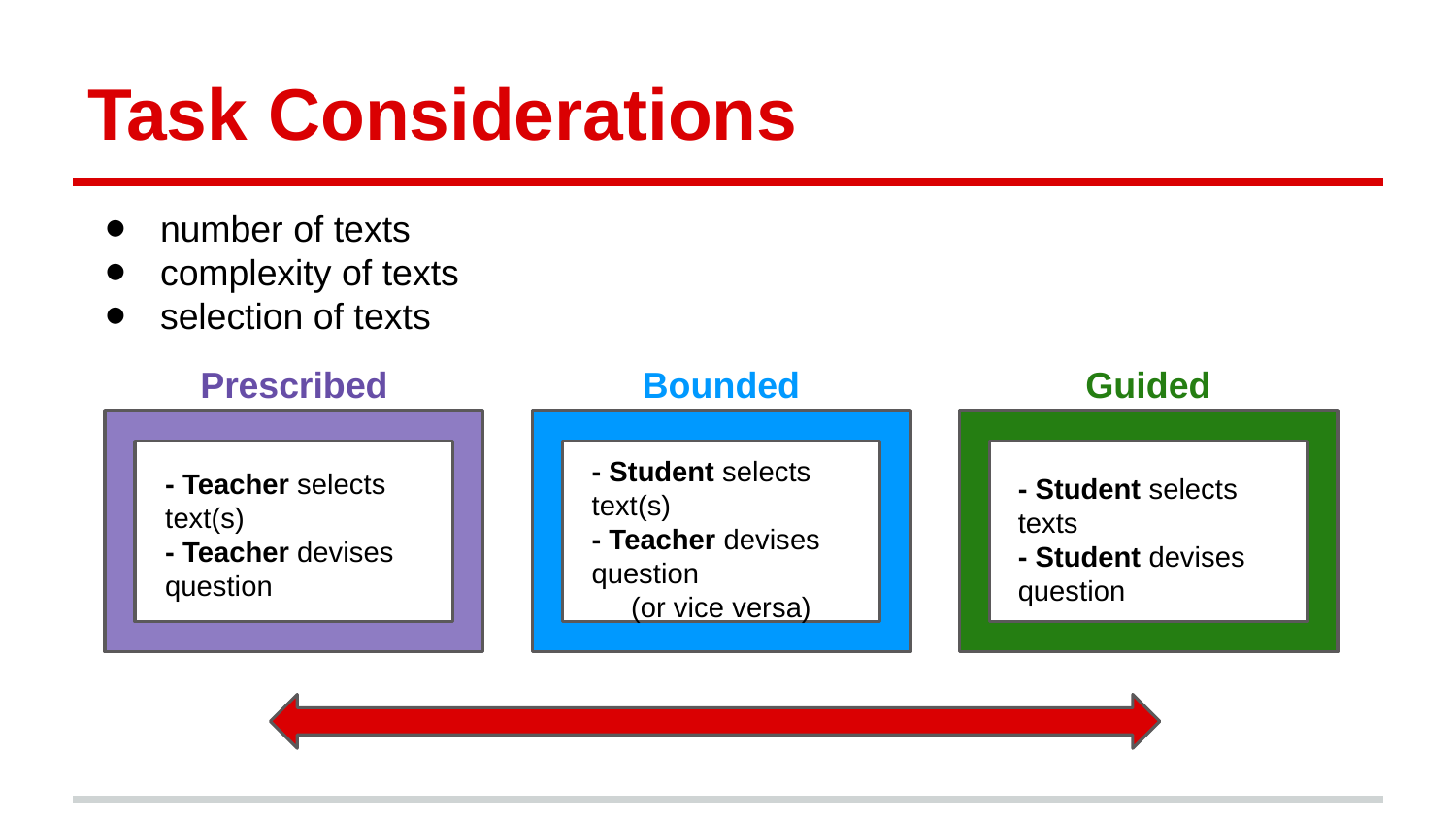

# Task Considerations
number of texts
complexity of texts
selection of texts

Prescribed
Bounded
Guided

- Student selects text(s)
- Teacher devises question
(or vice versa)
- Teacher selects text(s)
- Teacher devises question
- Student selects texts
- Student devises question